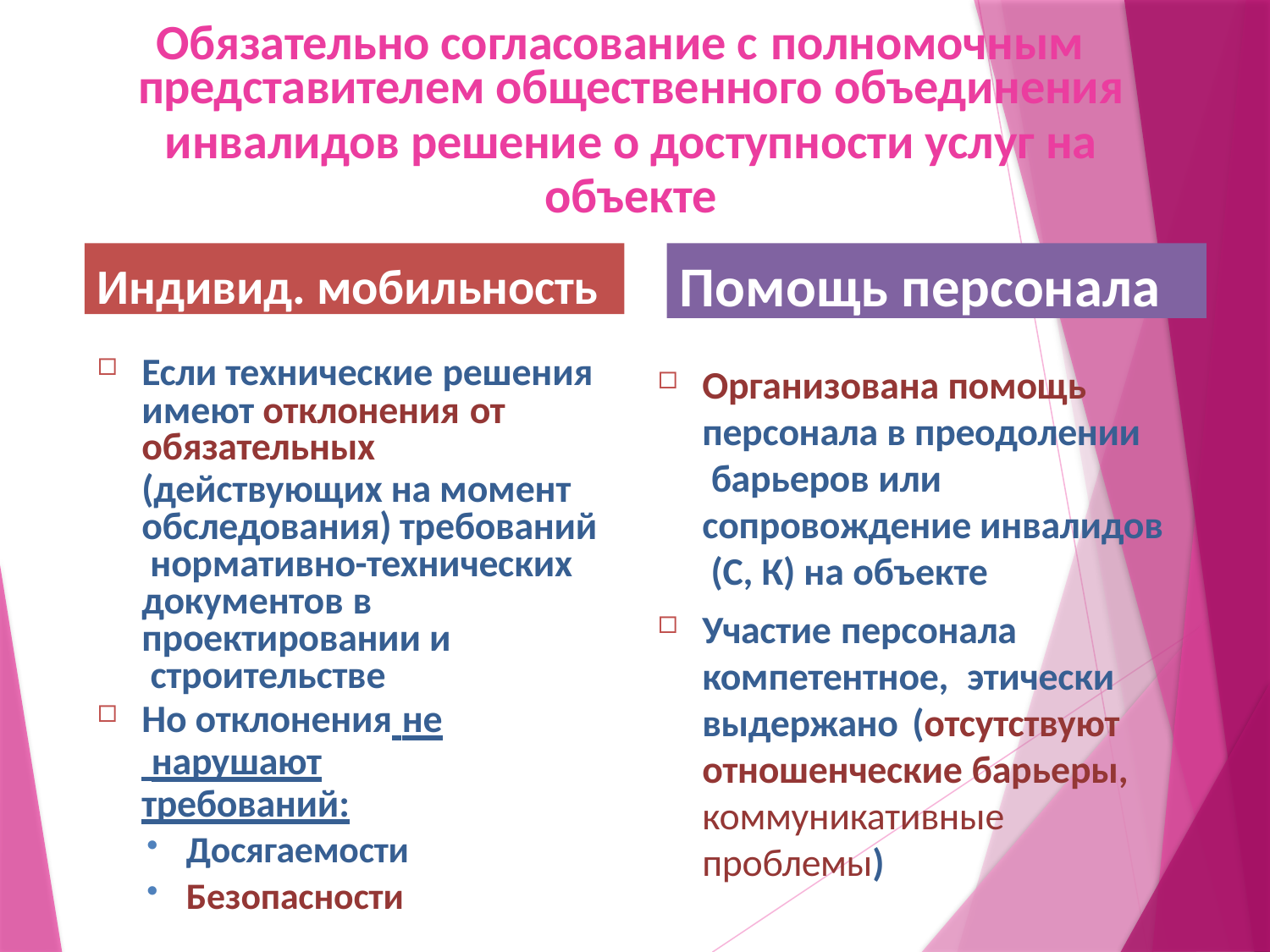

# Обязательно согласование с полномочным
представителем общественного объединения
инвалидов решение о доступности услуг на объекте
Индивид. мобильность
Помощь персонала
Если технические решения
имеют отклонения от
обязательных
(действующих на момент  обследования) требований  нормативно-технических  документов в
проектировании и  строительстве
Но отклонения не
 нарушают требований:
Досягаемости
Безопасности
Организована помощь  персонала в преодолении  барьеров или
сопровождение инвалидов  (С, К) на объекте
Участие персонала
компетентное, этически  выдержано (отсутствуют  отношенческие барьеры,
коммуникативные проблемы)